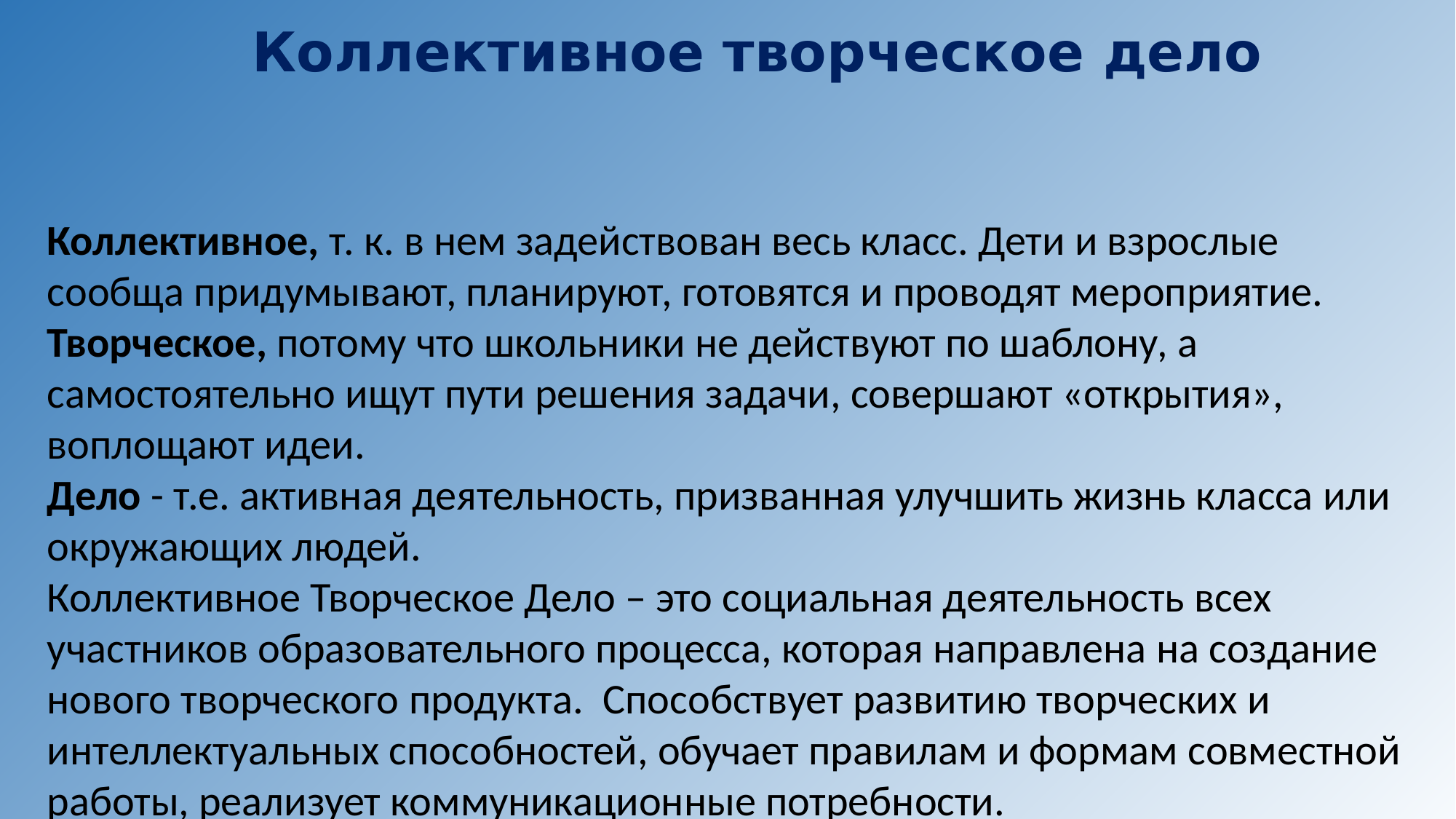

Коллективное творческое дело
Коллективное, т. к. в нем задействован весь класс. Дети и взрослые сообща придумывают, планируют, готовятся и проводят мероприятие.
Творческое, потому что школьники не действуют по шаблону, а самостоятельно ищут пути решения задачи, совершают «открытия», воплощают идеи.
Дело - т.е. активная деятельность, призванная улучшить жизнь класса или окружающих людей.
Коллективное Творческое Дело – это социальная деятельность всех участников образовательного процесса, которая направлена на создание нового творческого продукта.  Способствует развитию творческих и интеллектуальных способностей, обучает правилам и формам совместной работы, реализует коммуникационные потребности.